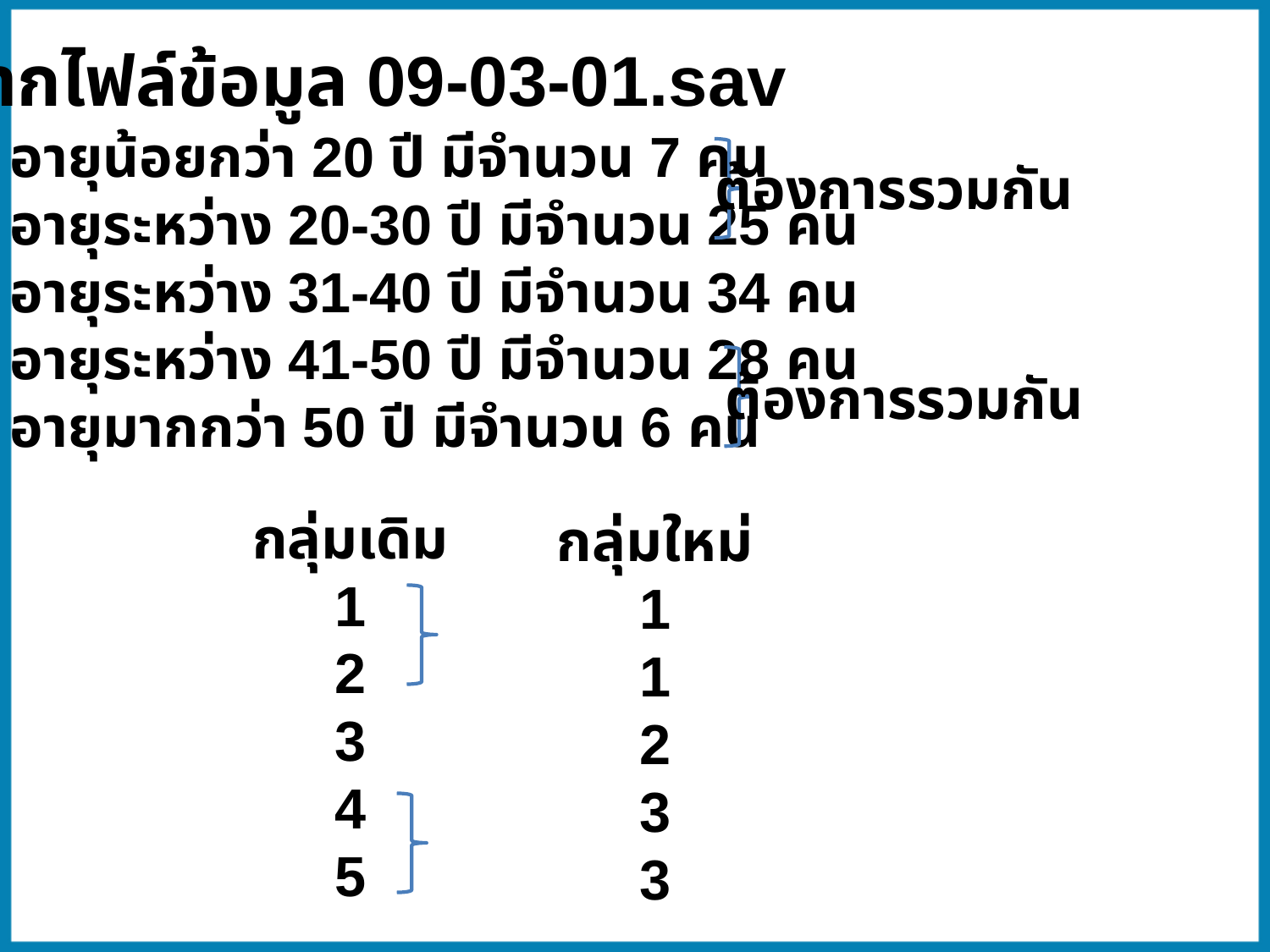

จากไฟล์ข้อมูล 09-03-01.sav
1. อายุน้อยกว่า 20 ปี มีจำนวน 7 คน
2. อายุระหว่าง 20-30 ปี มีจำนวน 25 คน
3. อายุระหว่าง 31-40 ปี มีจำนวน 34 คน
4. อายุระหว่าง 41-50 ปี มีจำนวน 28 คน
5. อายุมากกว่า 50 ปี มีจำนวน 6 คน

ต้องการรวมกัน

ต้องการรวมกัน
กลุ่มเดิม
1
2
3
4
5
กลุ่มใหม่
1
1
2
3
3